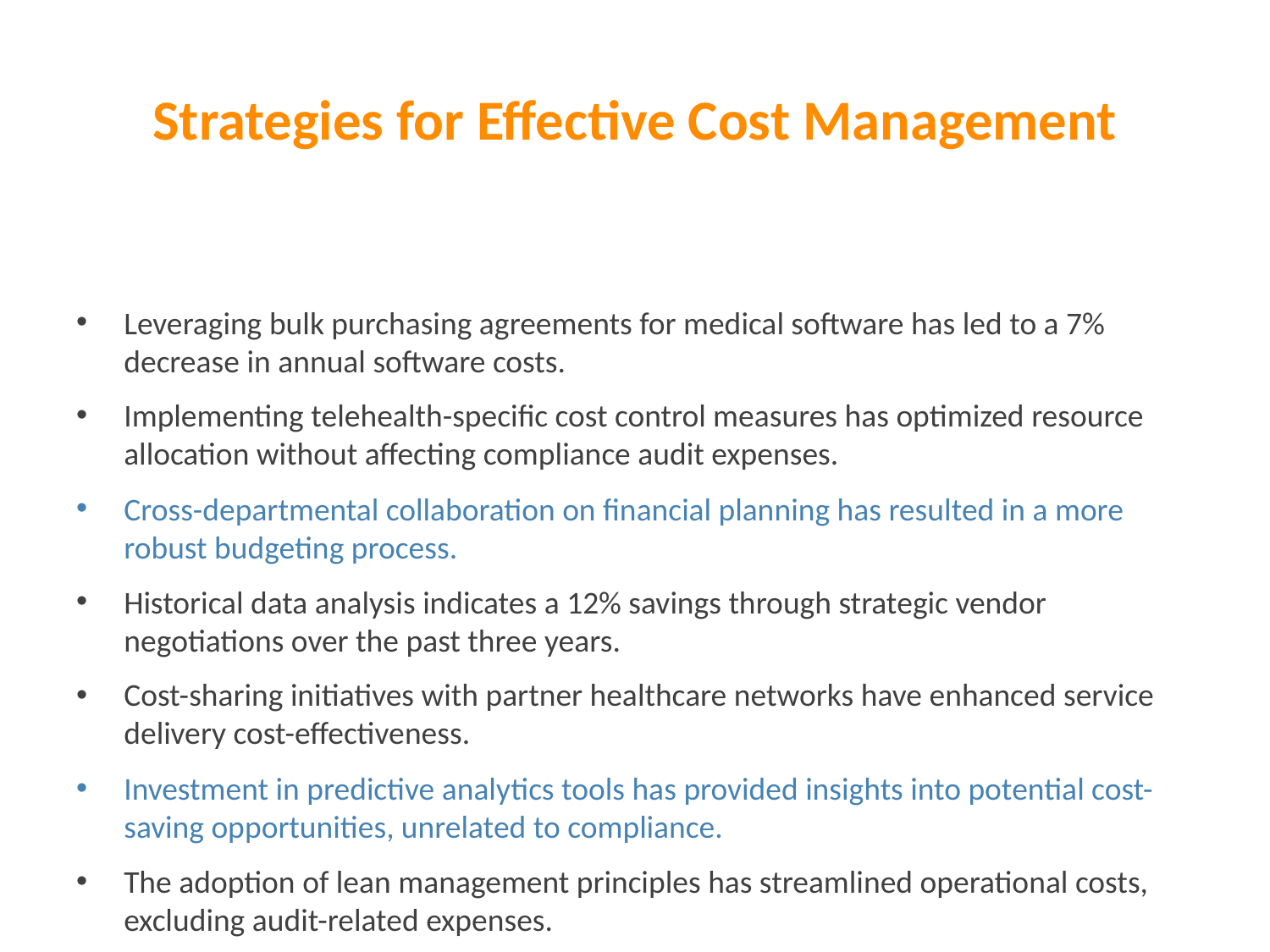

# Strategies for Effective Cost Management

Leveraging bulk purchasing agreements for medical software has led to a 7% decrease in annual software costs.
Implementing telehealth-specific cost control measures has optimized resource allocation without affecting compliance audit expenses.
Cross-departmental collaboration on financial planning has resulted in a more robust budgeting process.
Historical data analysis indicates a 12% savings through strategic vendor negotiations over the past three years.
Cost-sharing initiatives with partner healthcare networks have enhanced service delivery cost-effectiveness.
Investment in predictive analytics tools has provided insights into potential cost-saving opportunities, unrelated to compliance.
The adoption of lean management principles has streamlined operational costs, excluding audit-related expenses.